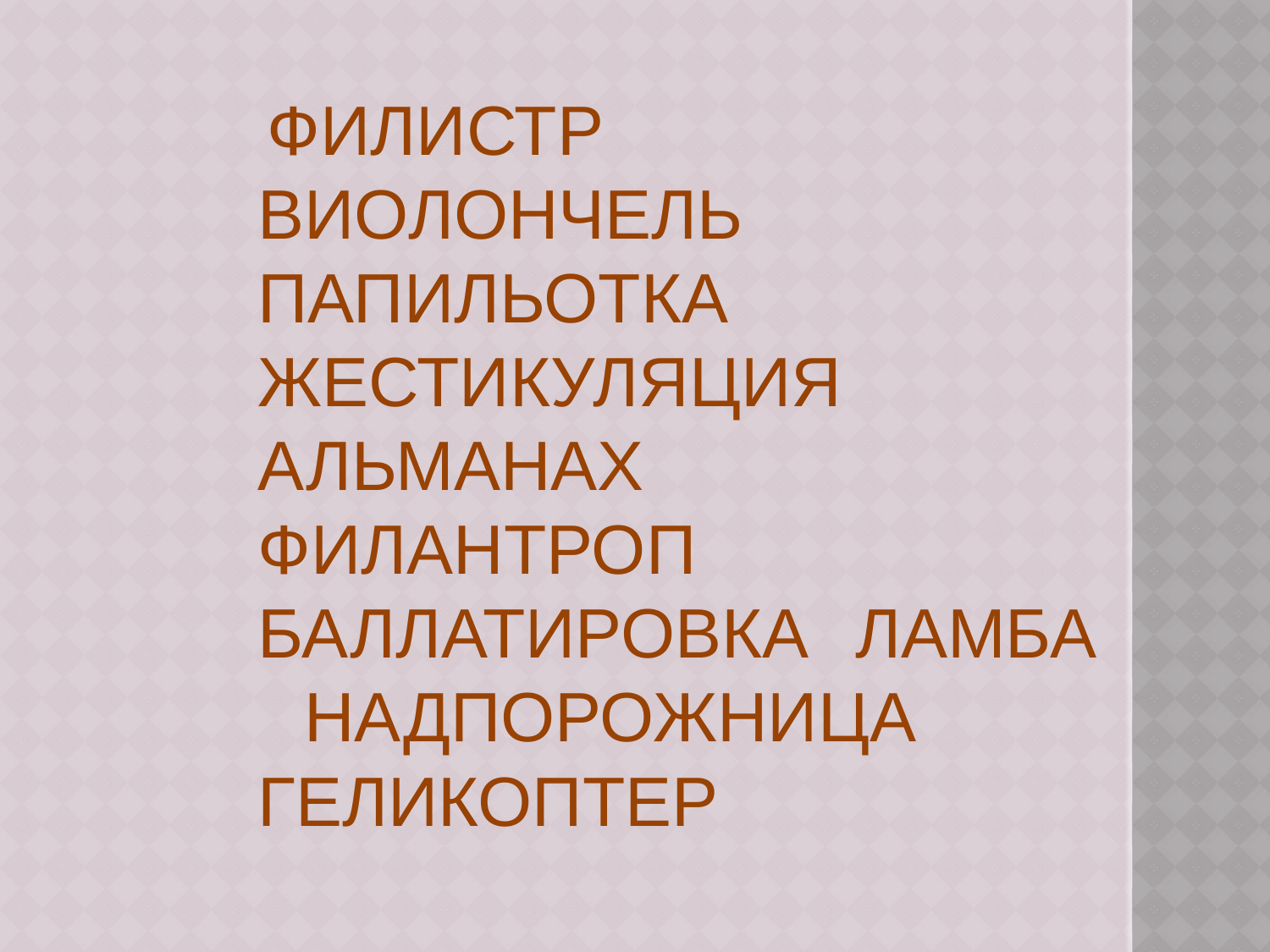

ФИЛИСТР    ВИОЛОНЧЕЛЬ     ПАПИЛЬОТКА    ЖЕСТИКУЛЯЦИЯ     АЛЬМАНАХ  ФИЛАНТРОП  БАЛЛАТИРОВКА  ЛАМБА   НАДПОРОЖНИЦА  ГЕЛИКОПТЕР